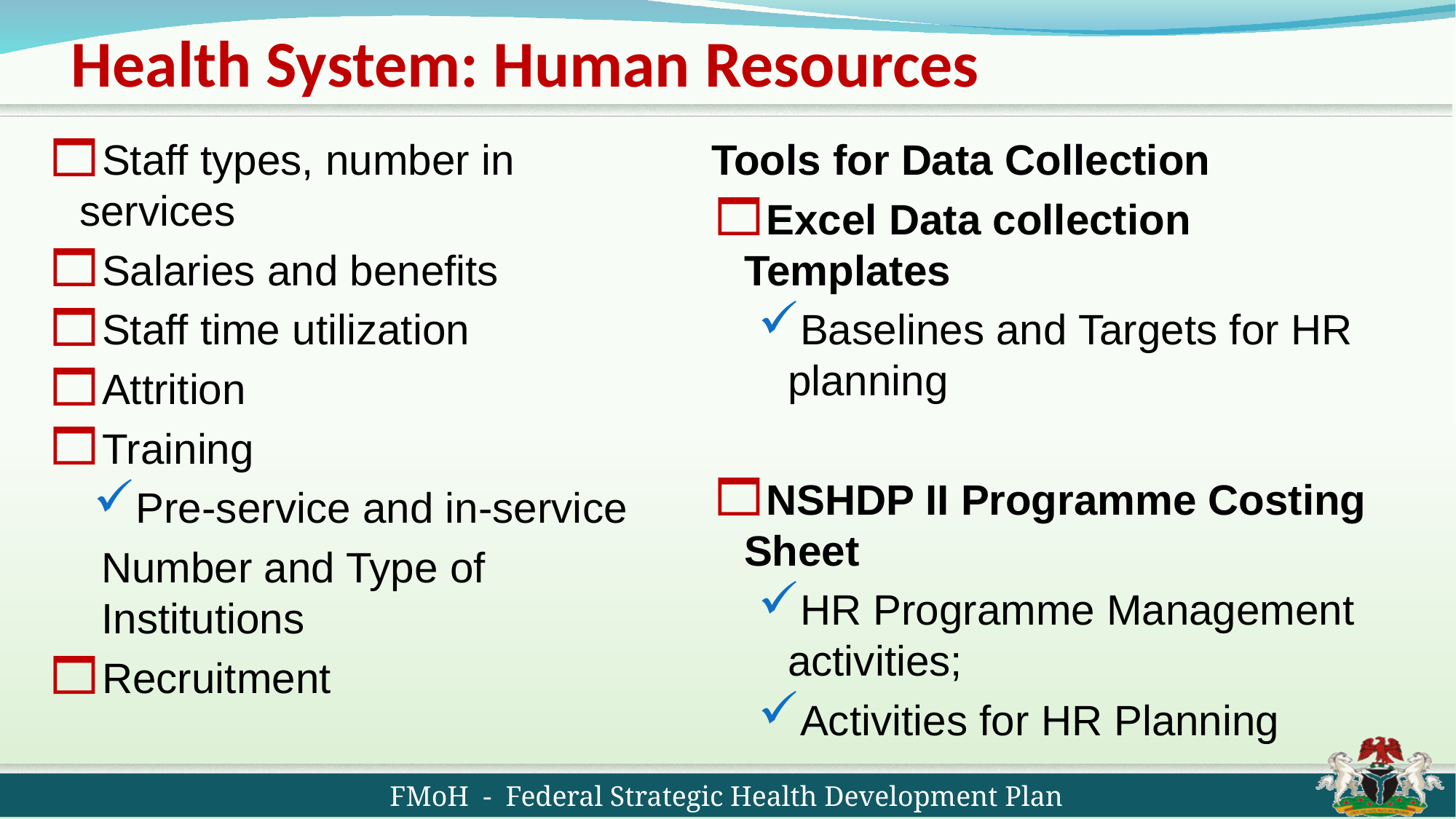

# Health System: Human Resources
Staff types, number in services
Salaries and benefits
Staff time utilization
Attrition
Training
Pre-service and in-service
Number and Type of Institutions
Recruitment
Tools for Data Collection
Excel Data collection Templates
Baselines and Targets for HR planning

NSHDP II Programme Costing Sheet
HR Programme Management activities;
Activities for HR Planning